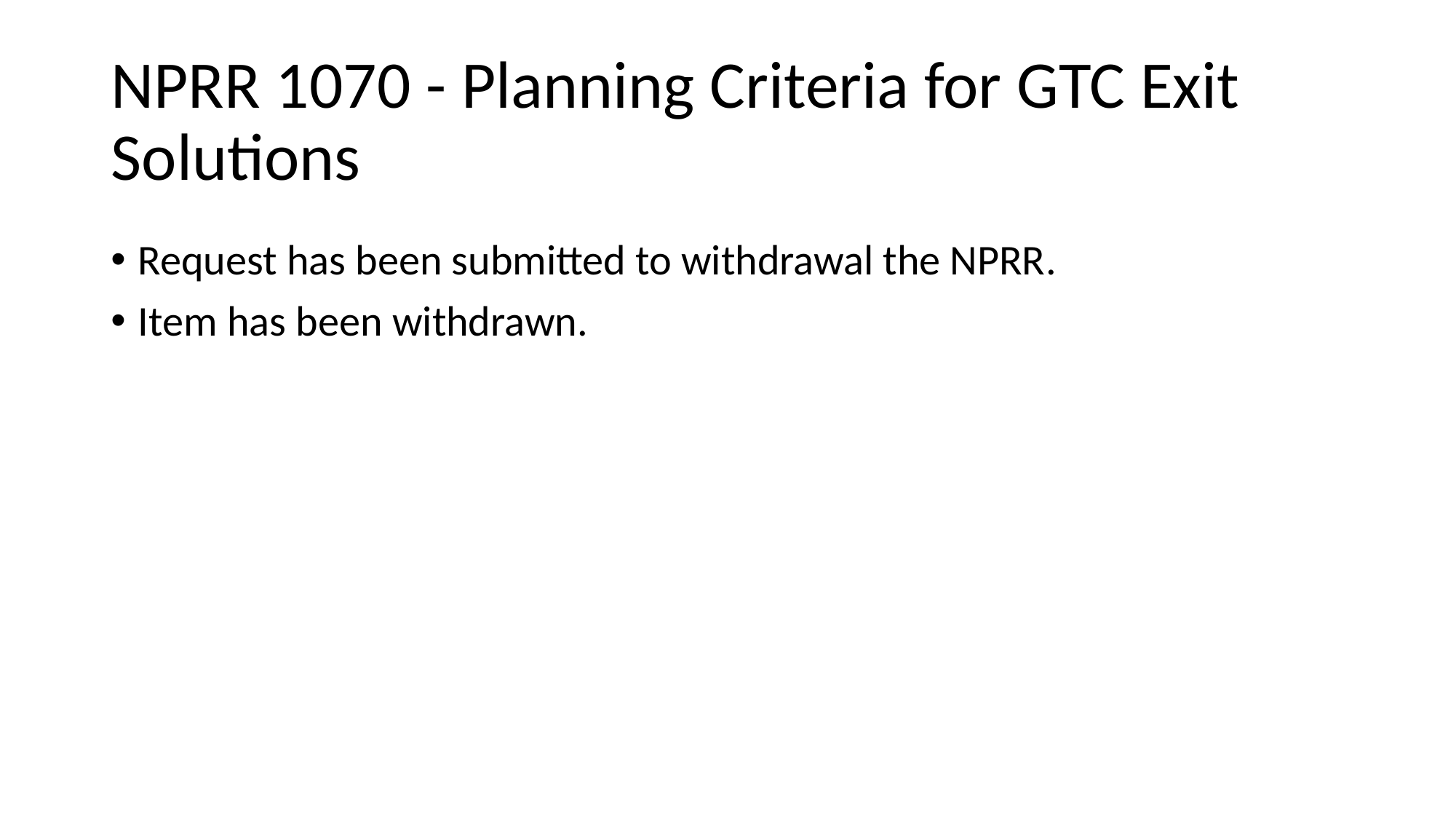

# NPRR 1070 - Planning Criteria for GTC Exit Solutions
Request has been submitted to withdrawal the NPRR.
Item has been withdrawn.